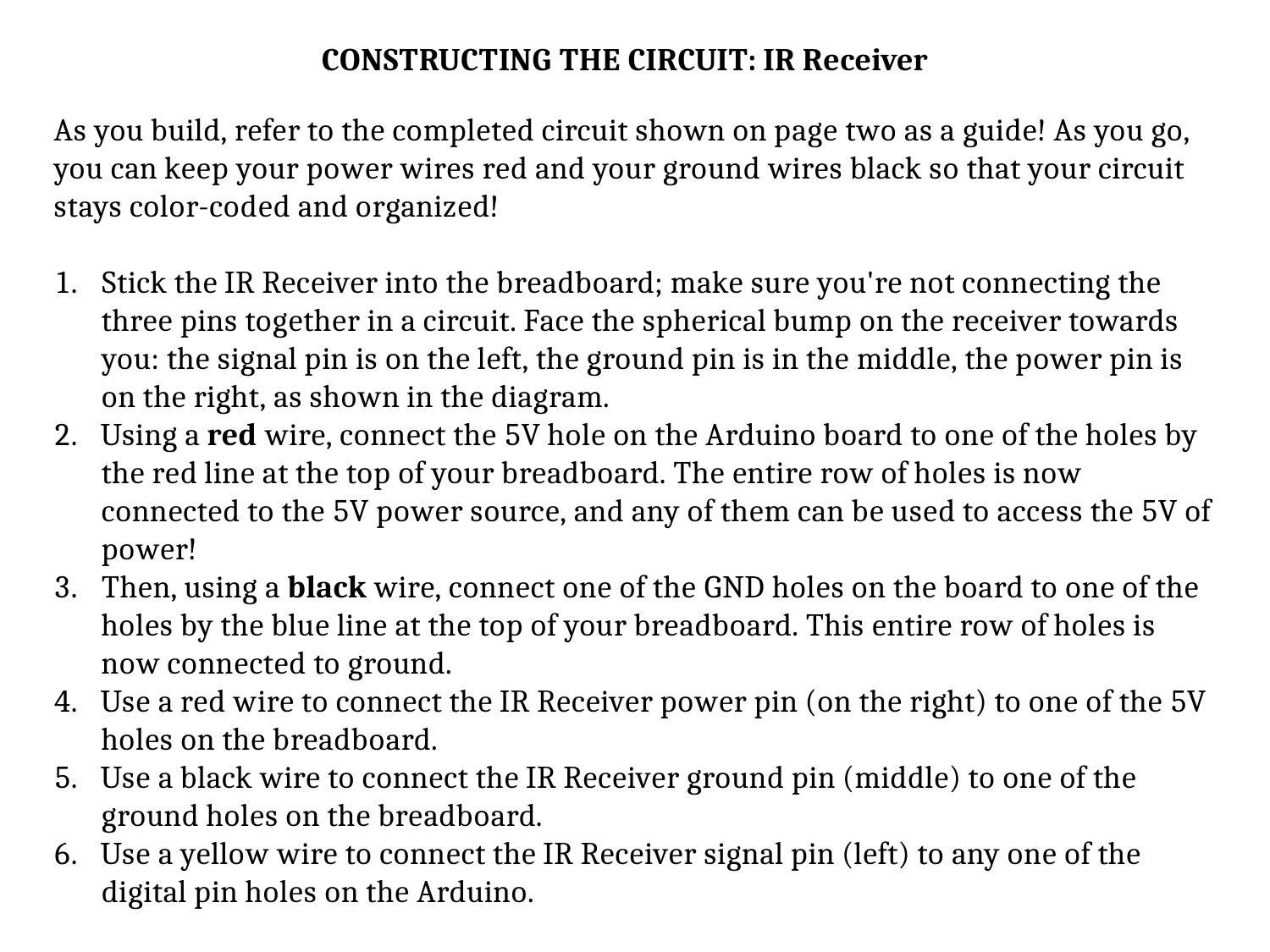

CONSTRUCTING THE CIRCUIT: IR Receiver
As you build, refer to the completed circuit shown on page two as a guide! As you go, you can keep your power wires red and your ground wires black so that your circuit stays color-coded and organized!

Stick the IR Receiver into the breadboard; make sure you're not connecting the three pins together in a circuit. Face the spherical bump on the receiver towards you: the signal pin is on the left, the ground pin is in the middle, the power pin is on the right, as shown in the diagram.
Using a red wire, connect the 5V hole on the Arduino board to one of the holes by the red line at the top of your breadboard. The entire row of holes is now connected to the 5V power source, and any of them can be used to access the 5V of power!
Then, using a black wire, connect one of the GND holes on the board to one of the holes by the blue line at the top of your breadboard. This entire row of holes is now connected to ground.
Use a red wire to connect the IR Receiver power pin (on the right) to one of the 5V holes on the breadboard.
Use a black wire to connect the IR Receiver ground pin (middle) to one of the ground holes on the breadboard.
Use a yellow wire to connect the IR Receiver signal pin (left) to any one of the digital pin holes on the Arduino.